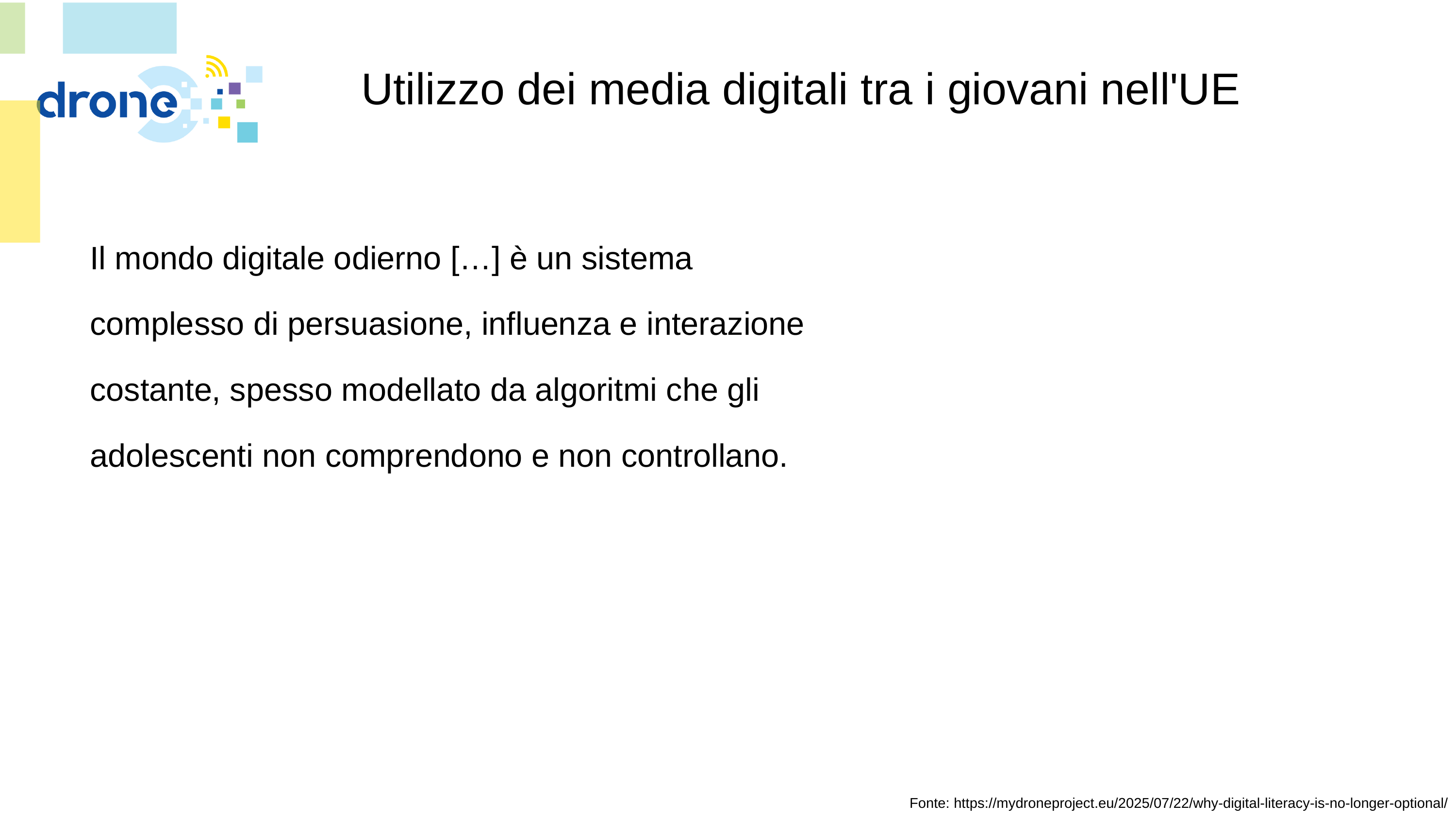

# Utilizzo dei media digitali tra i giovani nell'UE

Il mondo digitale odierno […] è un sistema complesso di persuasione, influenza e interazione costante, spesso modellato da algoritmi che gli adolescenti non comprendono e non controllano.

Fonte: https://mydroneproject.eu/2025/07/22/why-digital-literacy-is-no-longer-optional/